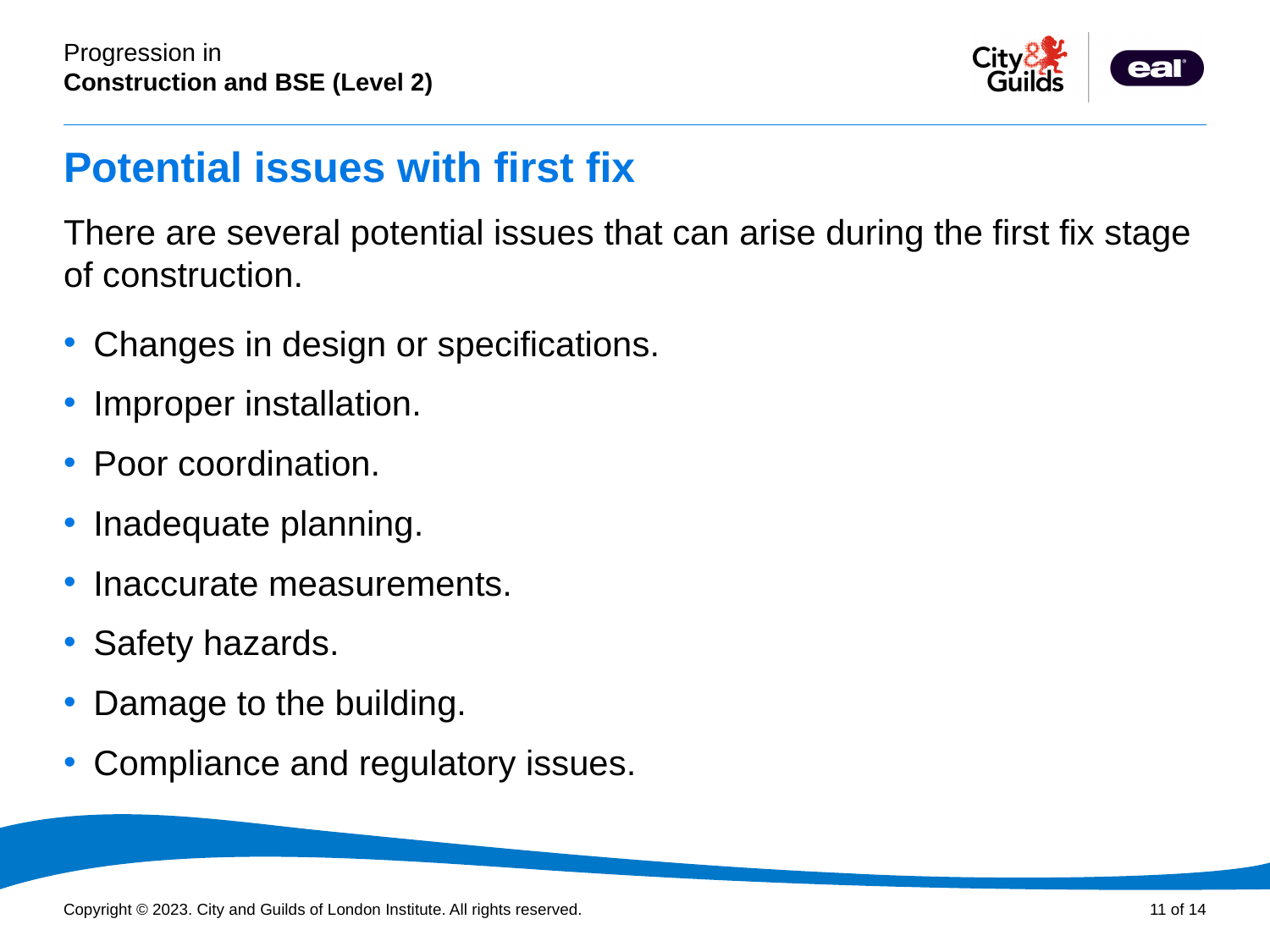

# Potential issues with first fix
There are several potential issues that can arise during the first fix stage of construction.
Changes in design or specifications.
Improper installation.
Poor coordination.
Inadequate planning.
Inaccurate measurements.
Safety hazards.
Damage to the building.
Compliance and regulatory issues.